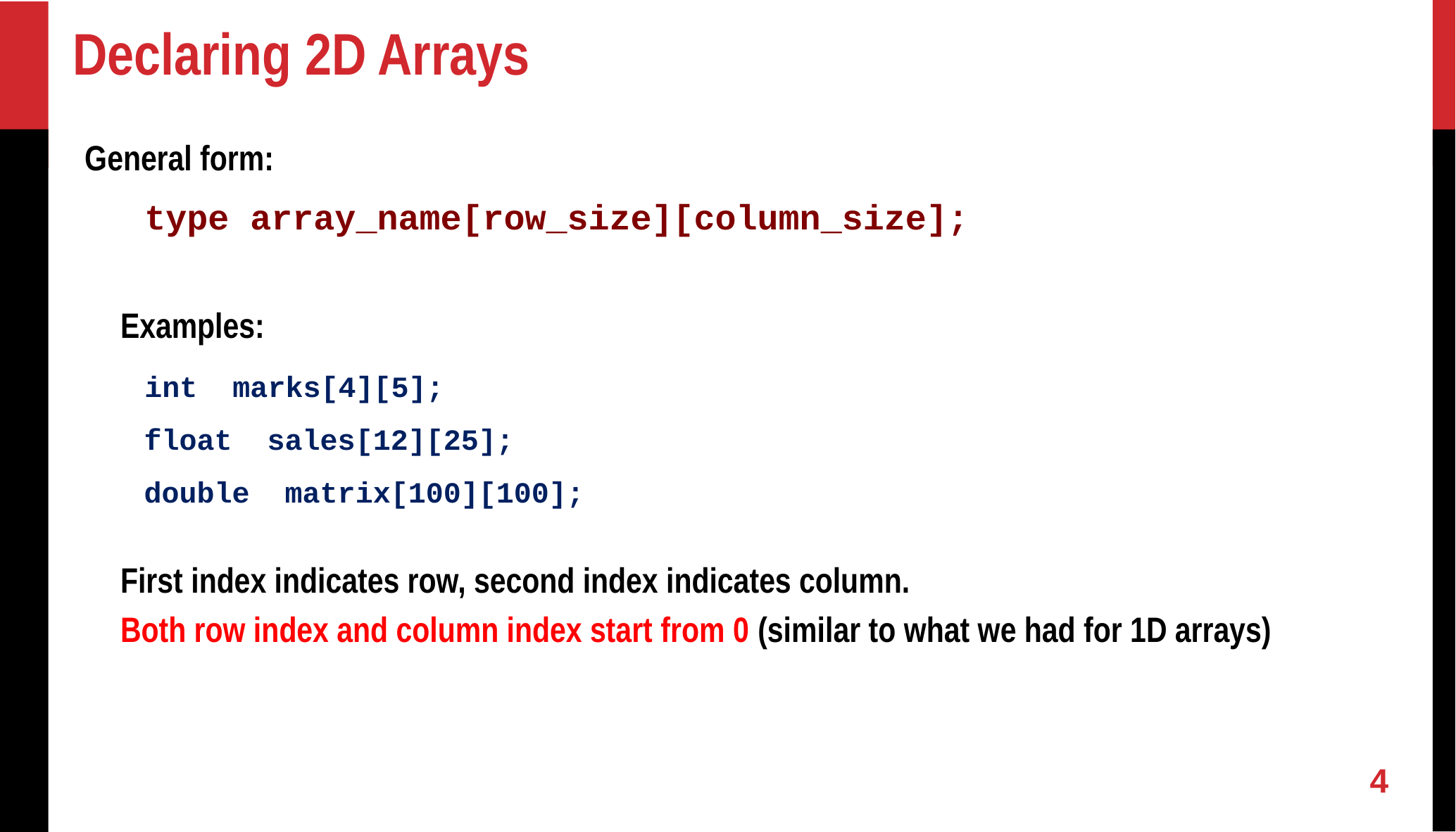

Declaring 2D Arrays
General form:
   type array_name[row_size][column_size];

Examples:
   int  marks[4][5];
	float  sales[12][25];
	double  matrix[100][100];

First index indicates row, second index indicates column.
Both row index and column index start from 0 (similar to what we had for 1D arrays)
4